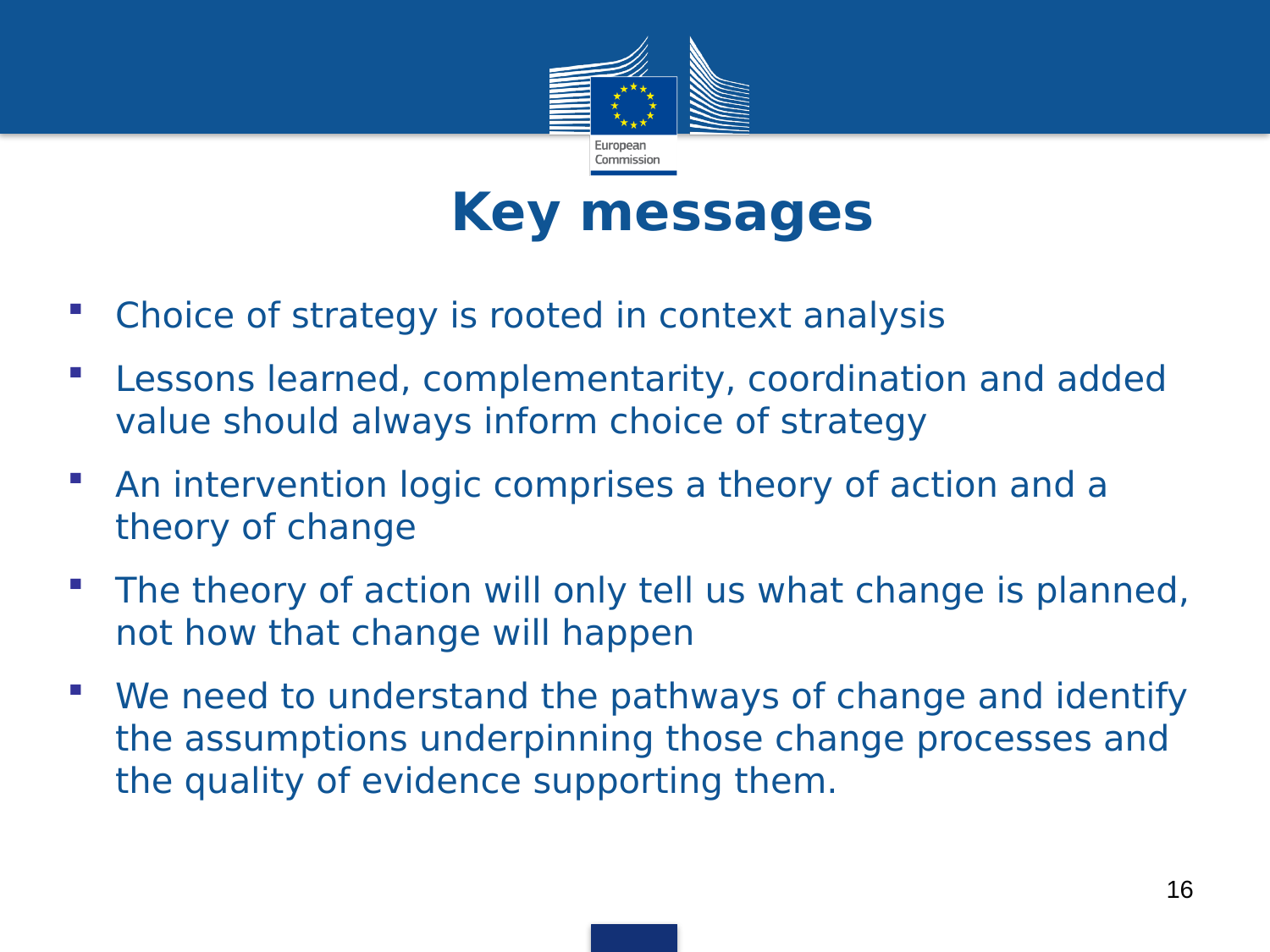

Key messages
Choice of strategy is rooted in context analysis
Lessons learned, complementarity, coordination and added value should always inform choice of strategy
An intervention logic comprises a theory of action and a theory of change
The theory of action will only tell us what change is planned, not how that change will happen
We need to understand the pathways of change and identify the assumptions underpinning those change processes and the quality of evidence supporting them.

16